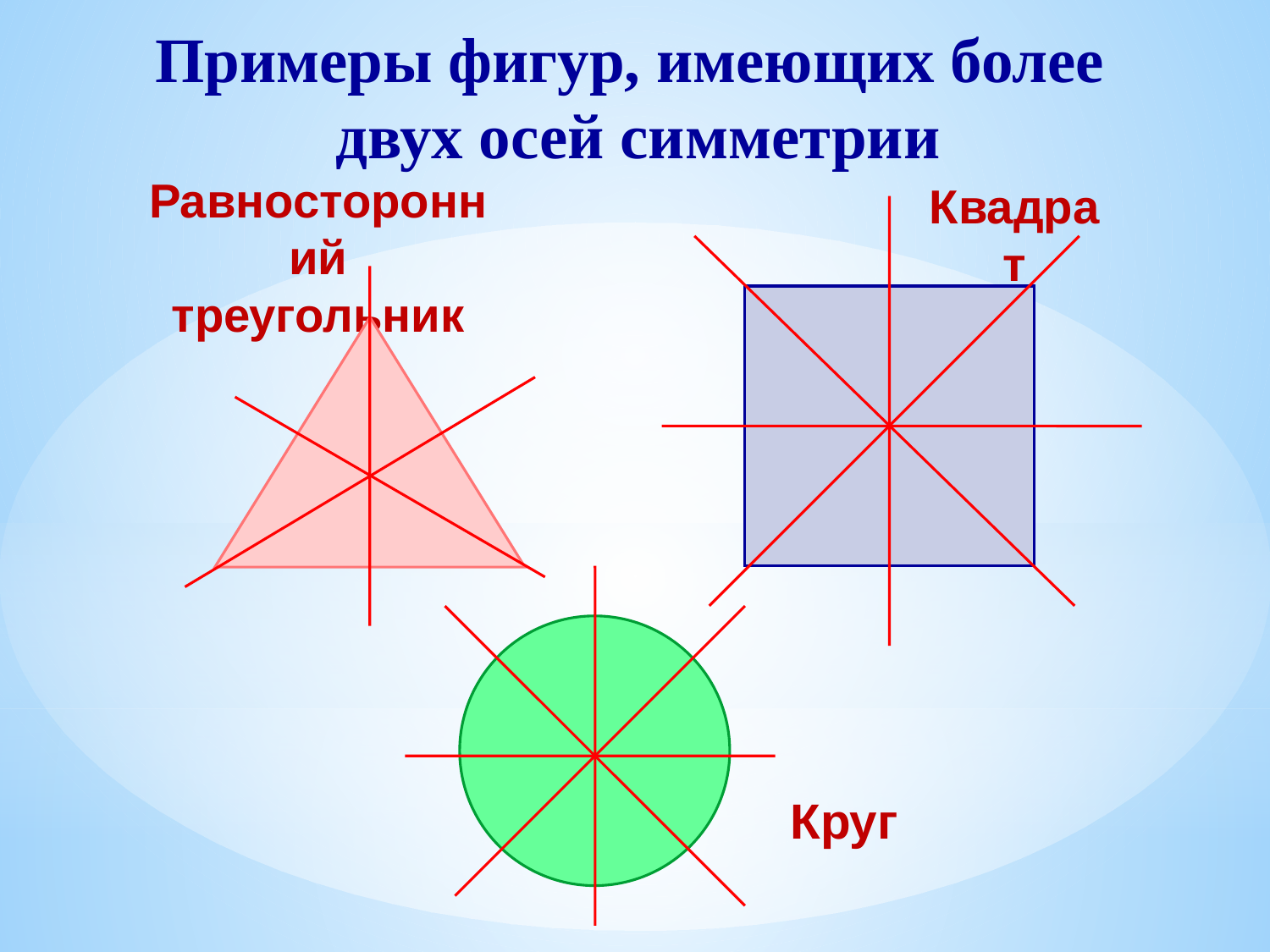

Примеры фигур, имеющих более
 двух осей симметрии
Равносторонний треугольник
Квадрат

Круг